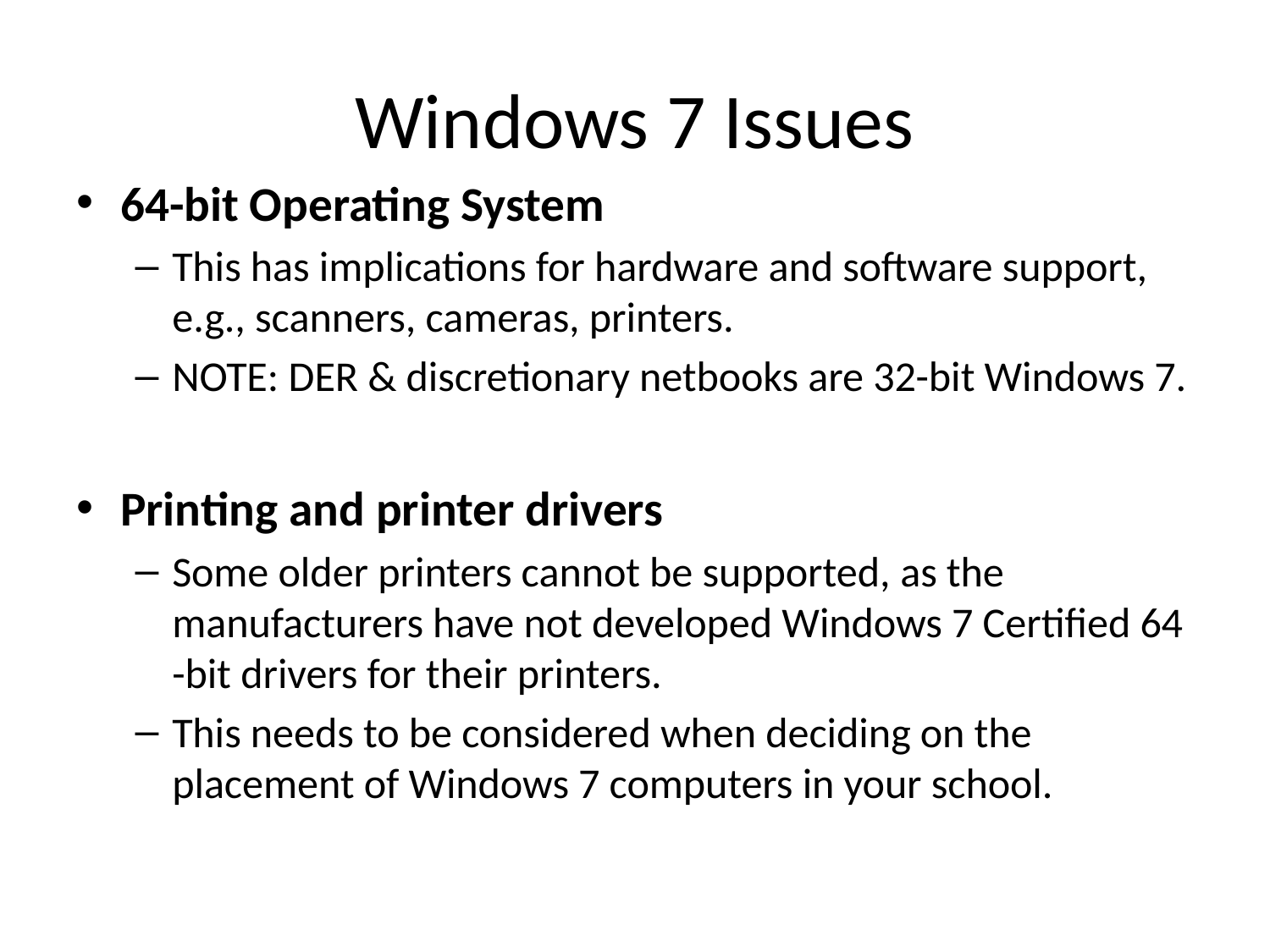

# Windows 7 Issues
64-bit Operating System
This has implications for hardware and software support, e.g., scanners, cameras, printers.
NOTE: DER & discretionary netbooks are 32-bit Windows 7.

Printing and printer drivers
Some older printers cannot be supported, as the manufacturers have not developed Windows 7 Certified 64 -bit drivers for their printers.
This needs to be considered when deciding on the placement of Windows 7 computers in your school.